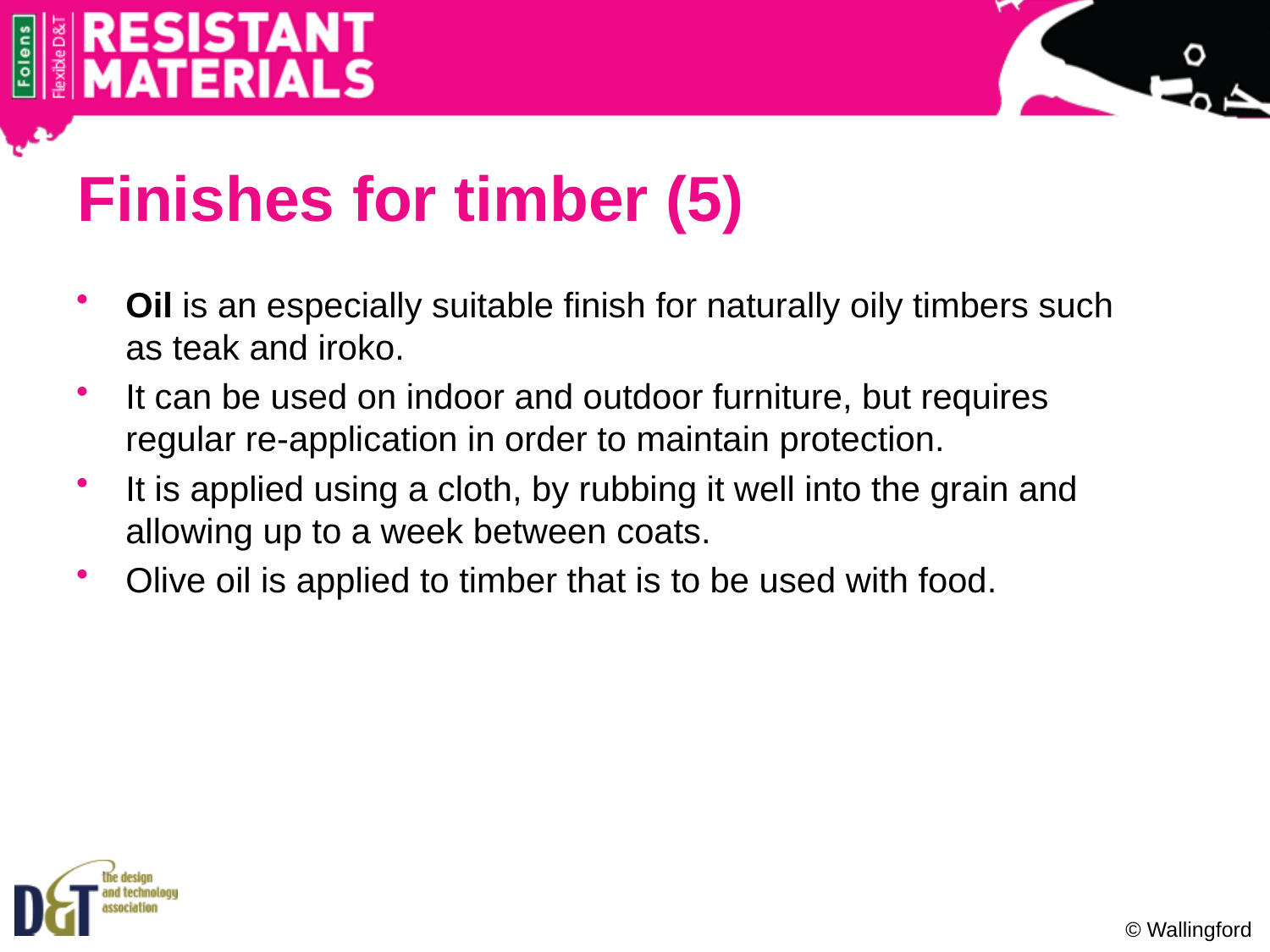

Finishes for timber (5)
Oil is an especially suitable finish for naturally oily timbers such as teak and iroko.
It can be used on indoor and outdoor furniture, but requires regular re-application in order to maintain protection.
It is applied using a cloth, by rubbing it well into the grain and allowing up to a week between coats.
Olive oil is applied to timber that is to be used with food.
© Wallingford